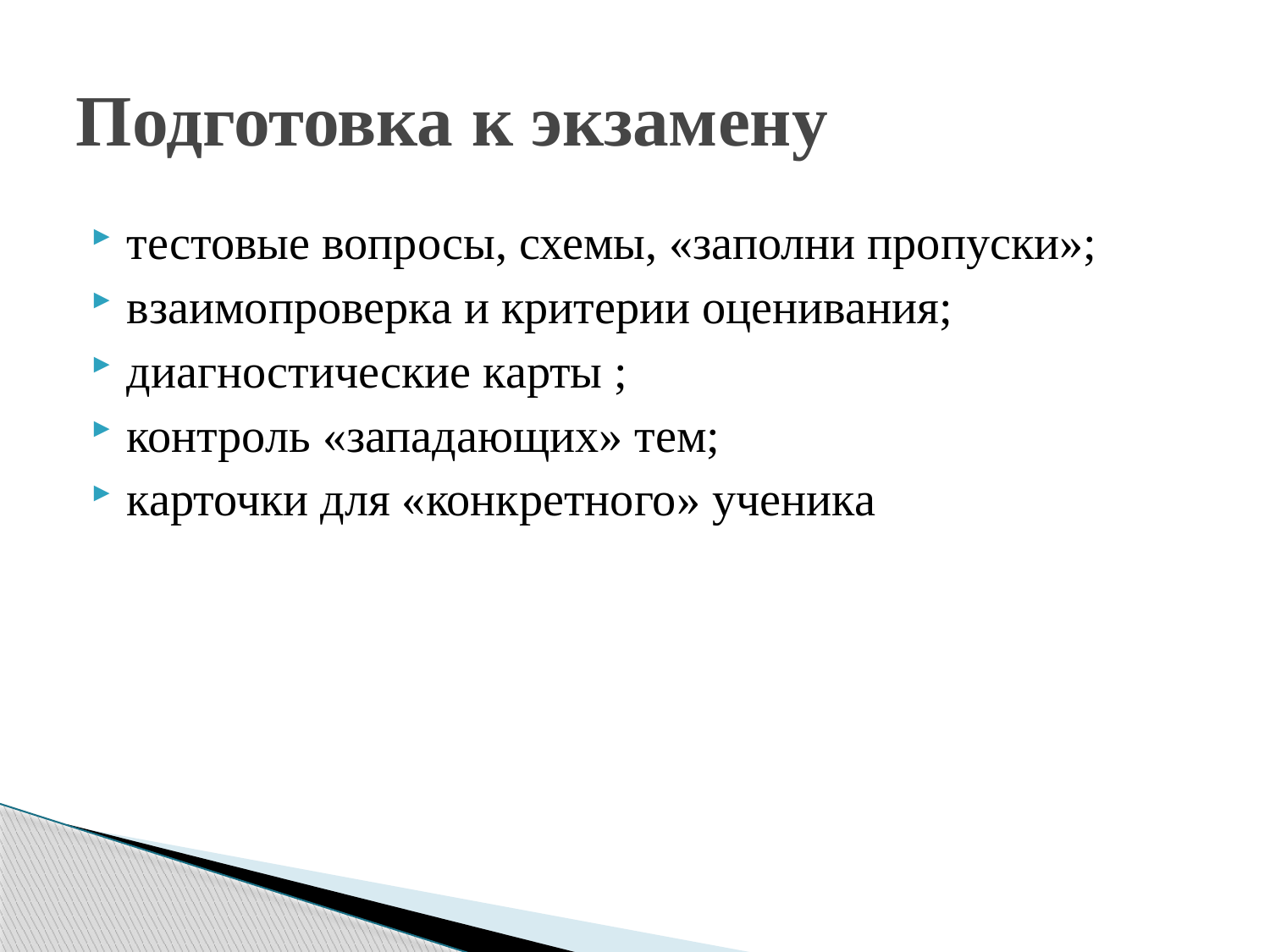

# Подготовка к экзамену
тестовые вопросы, схемы, «заполни пропуски»;
взаимопроверка и критерии оценивания;
диагностические карты ;
контроль «западающих» тем;
карточки для «конкретного» ученика